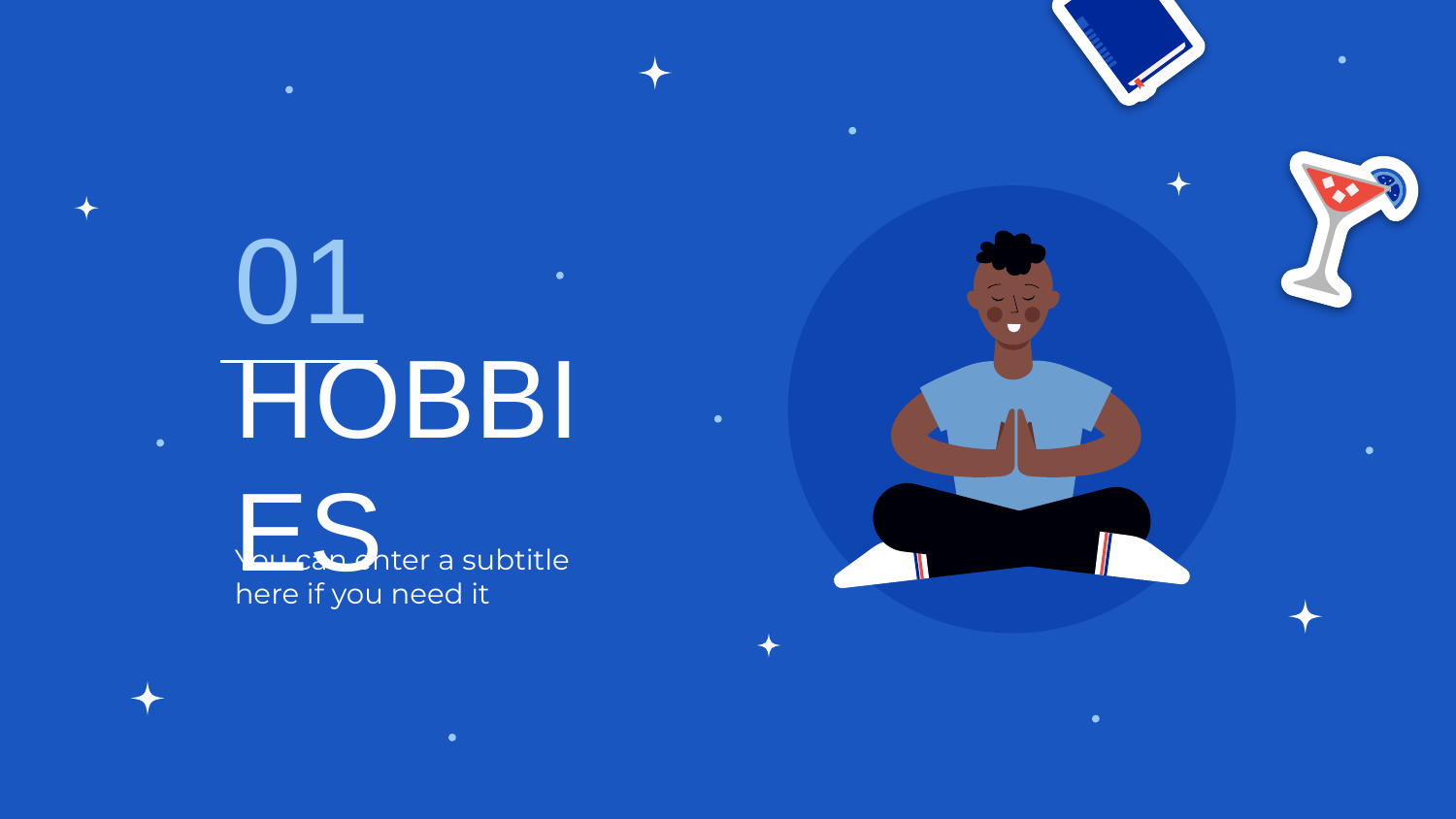

01

# HOBBIES
You can enter a subtitle here if you need it